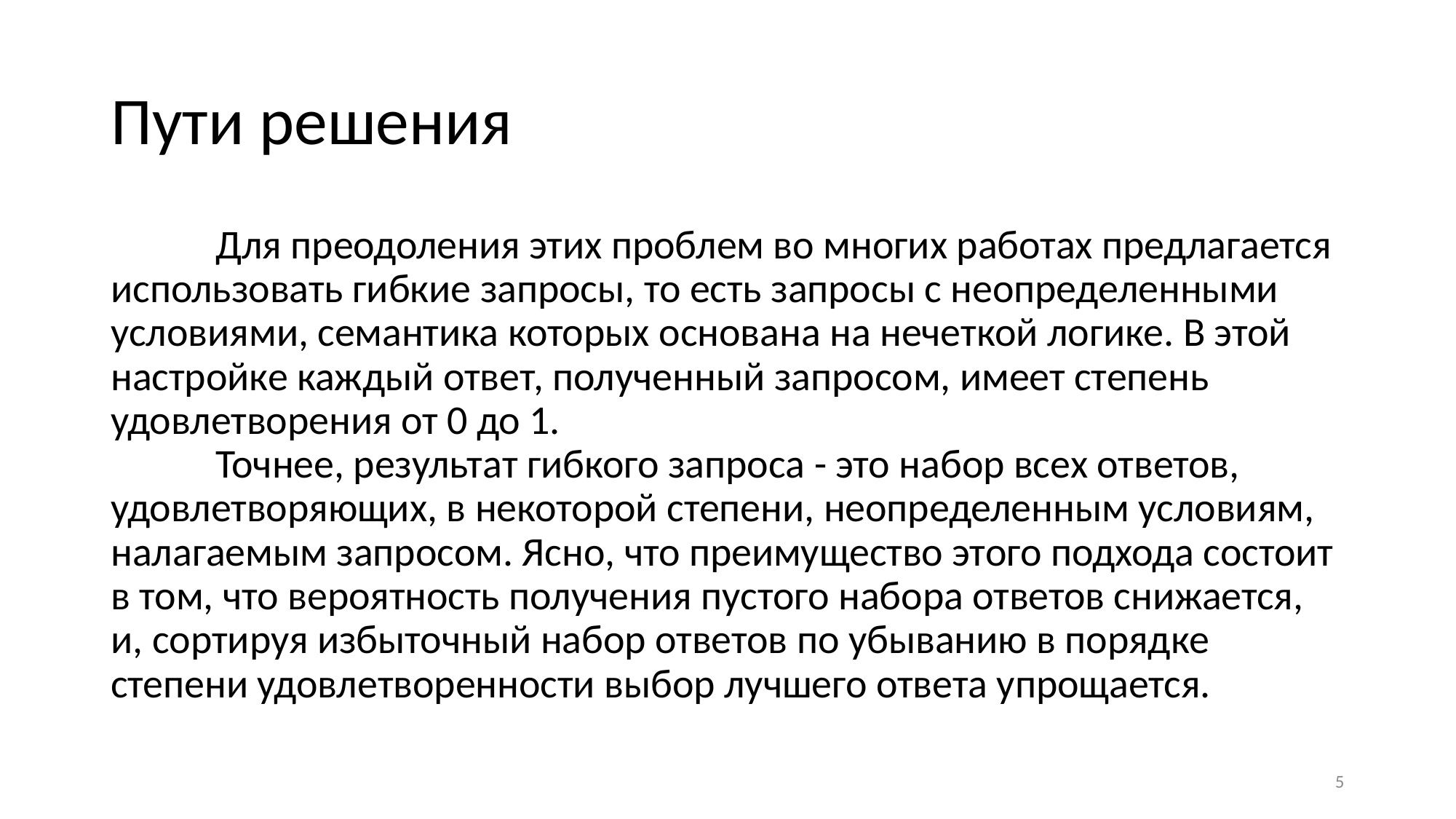

# Пути решения
	Для преодоления этих проблем во многих работах предлагается использовать гибкие запросы, то есть запросы с неопределенными условиями, семантика которых основана на нечеткой логике. В этой настройке каждый ответ, полученный запросом, имеет степень удовлетворения от 0 до 1.
	Точнее, результат гибкого запроса - это набор всех ответов, удовлетворяющих, в некоторой степени, неопределенным условиям, налагаемым запросом. Ясно, что преимущество этого подхода состоит в том, что вероятность получения пустого набора ответов снижается, и, сортируя избыточный набор ответов по убыванию в порядке степени удовлетворенности выбор лучшего ответа упрощается.
5